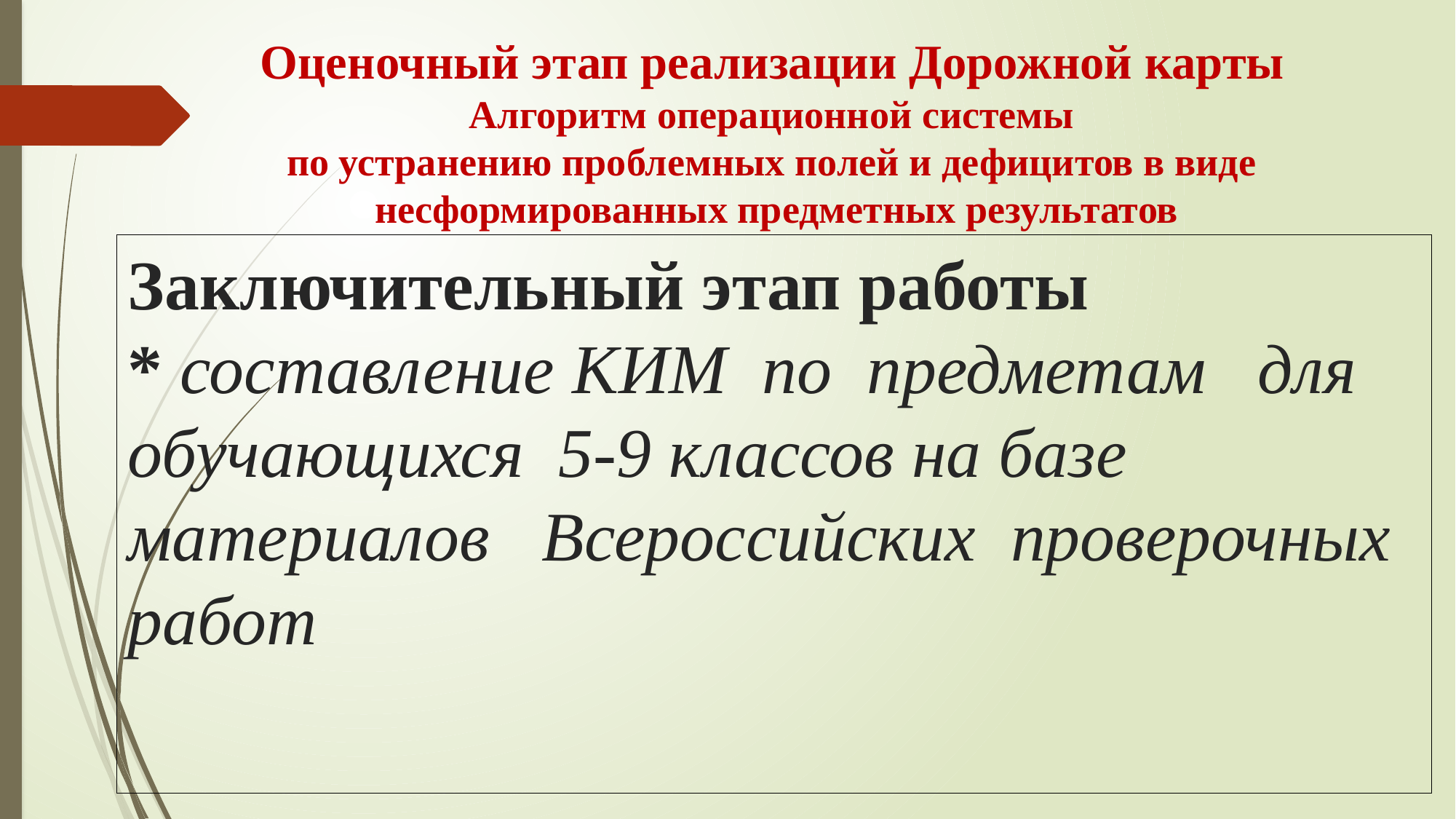

Оценочный этап реализации Дорожной карты
Алгоритм операционной системы
по устранению проблемных полей и дефицитов в виде
несформированных предметных результатов
# Заключительный этап работы * составление КИМ  по  предметам   для  обучающихся  5-9 классов на базе материалов   Всероссийских  проверочных  работ